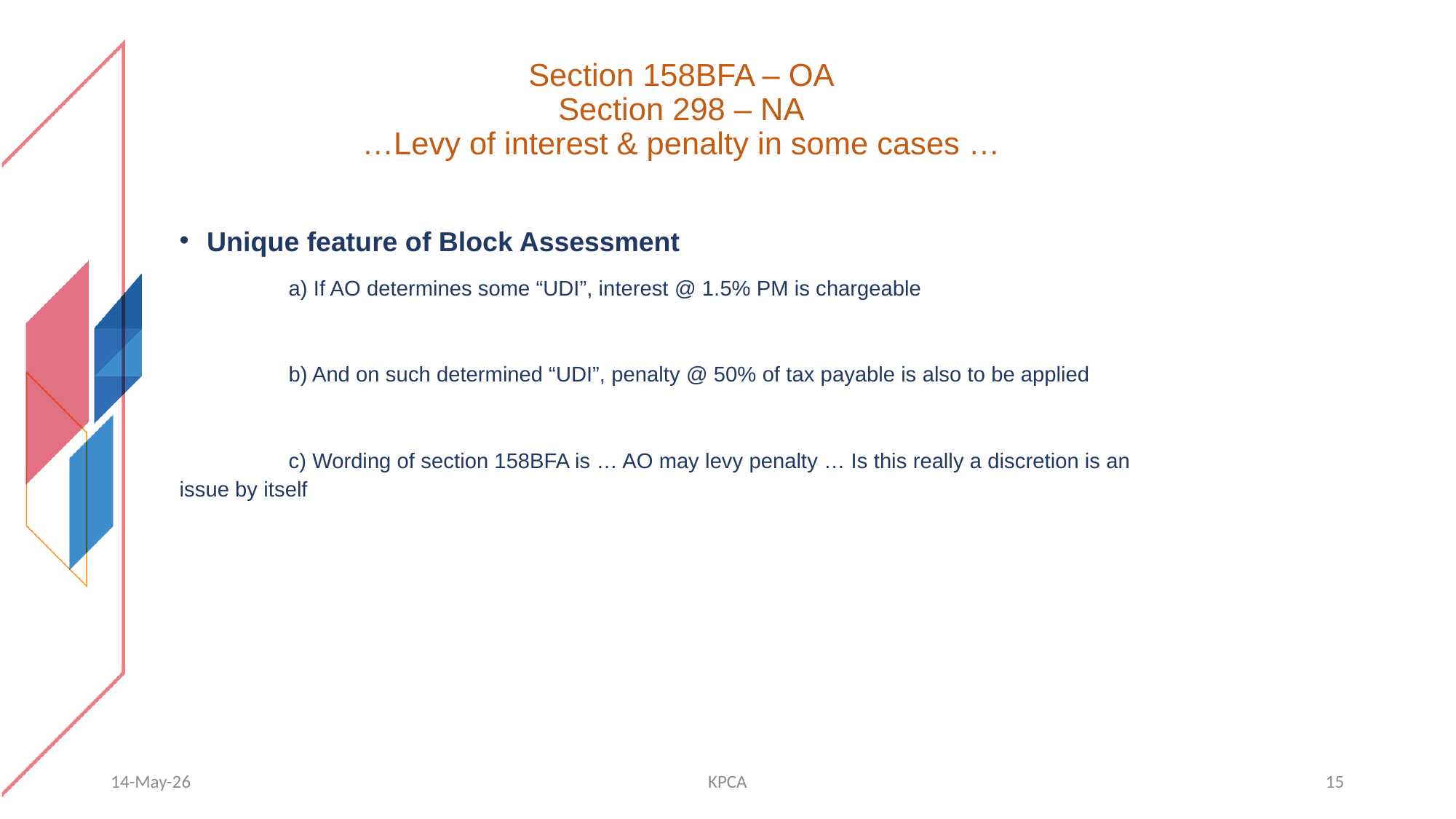

# Section 158BFA – OA Section 298 – NA …Levy of interest & penalty in some cases …
Unique feature of Block Assessment
	a) If AO determines some “UDI”, interest @ 1.5% PM is chargeable

	b) And on such determined “UDI”, penalty @ 50% of tax payable is also to be applied

	c) Wording of section 158BFA is … AO may levy penalty … Is this really a discretion is an issue by itself

14-May-26
KPCA
15